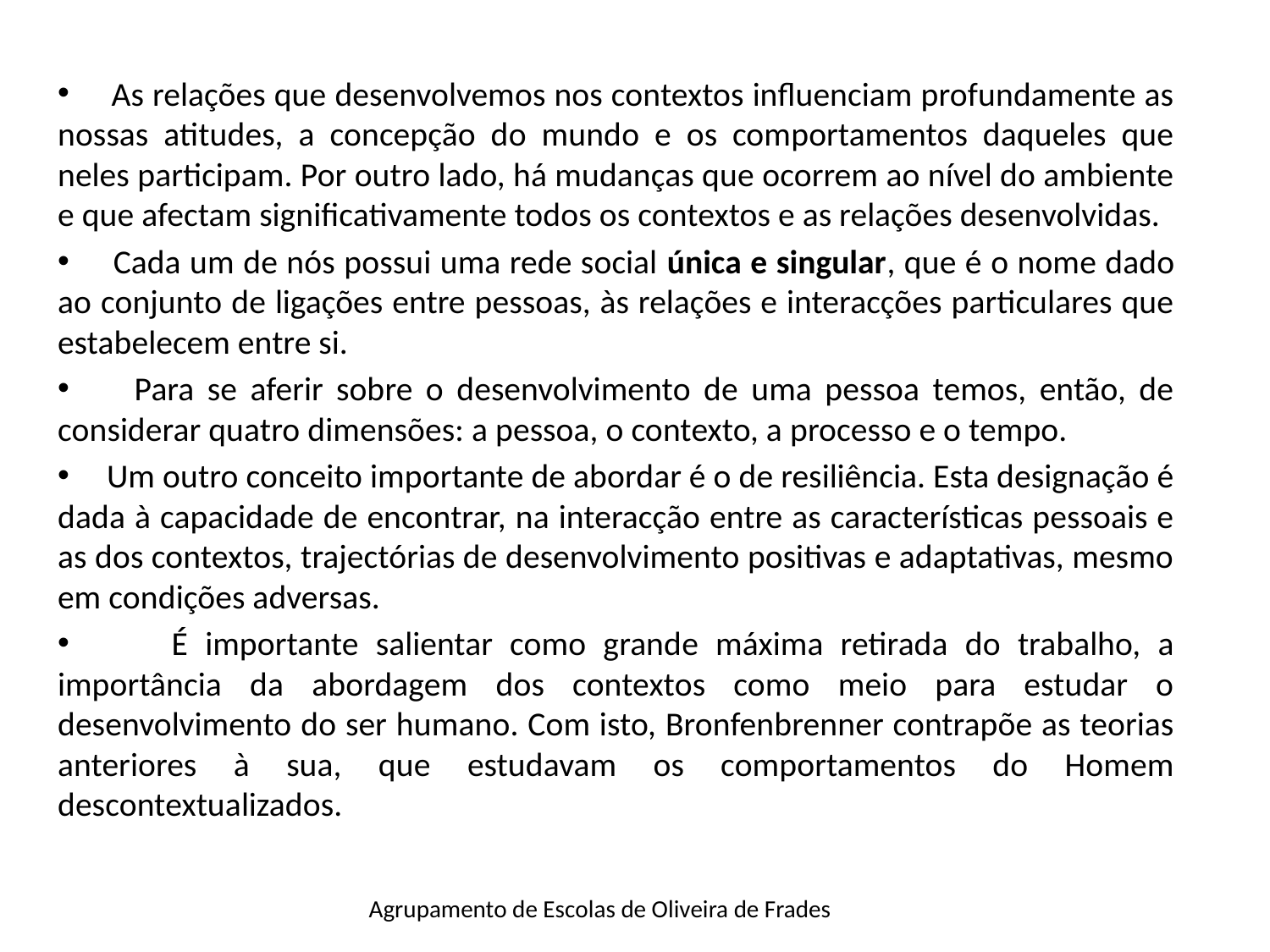

As relações que desenvolvemos nos contextos influenciam profundamente as nossas atitudes, a concepção do mundo e os comportamentos daqueles que neles participam. Por outro lado, há mudanças que ocorrem ao nível do ambiente e que afectam significativamente todos os contextos e as relações desenvolvidas.
     Cada um de nós possui uma rede social única e singular, que é o nome dado ao conjunto de ligações entre pessoas, às relações e interacções particulares que estabelecem entre si.
     Para se aferir sobre o desenvolvimento de uma pessoa temos, então, de considerar quatro dimensões: a pessoa, o contexto, a processo e o tempo.
     Um outro conceito importante de abordar é o de resiliência. Esta designação é dada à capacidade de encontrar, na interacção entre as características pessoais e as dos contextos, trajectórias de desenvolvimento positivas e adaptativas, mesmo em condições adversas.
      É importante salientar como grande máxima retirada do trabalho, a importância da abordagem dos contextos como meio para estudar o desenvolvimento do ser humano. Com isto, Bronfenbrenner contrapõe as teorias anteriores à sua, que estudavam os comportamentos do Homem descontextualizados.

Agrupamento de Escolas de Oliveira de Frades